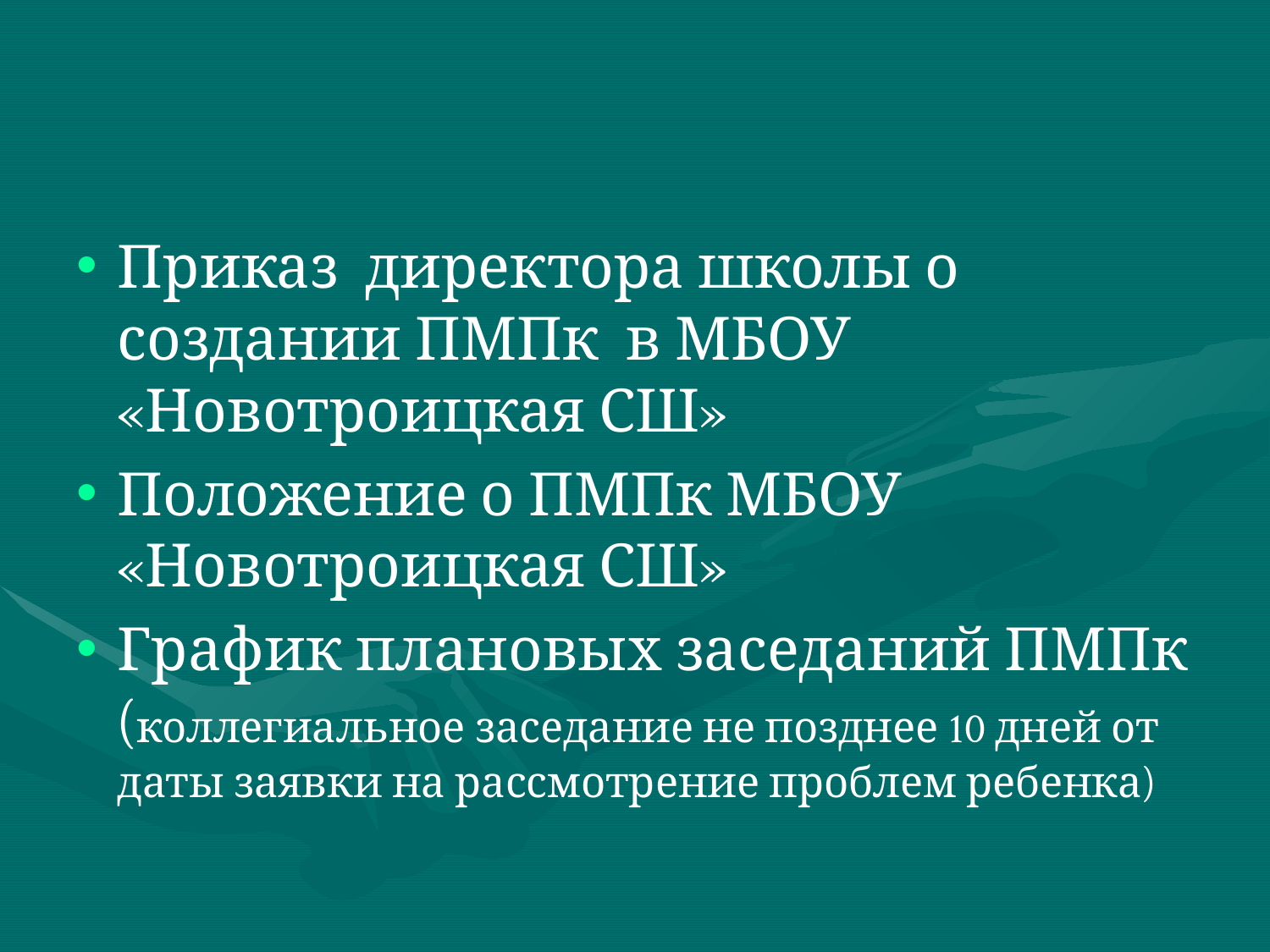

#
Приказ  директора школы о создании ПМПк  в МБОУ «Новотроицкая СШ»
Положение о ПМПк МБОУ «Новотроицкая СШ»
График плановых заседаний ПМПк (коллегиальное заседание не позднее 10 дней от даты заявки на рассмотрение проблем ребенка)